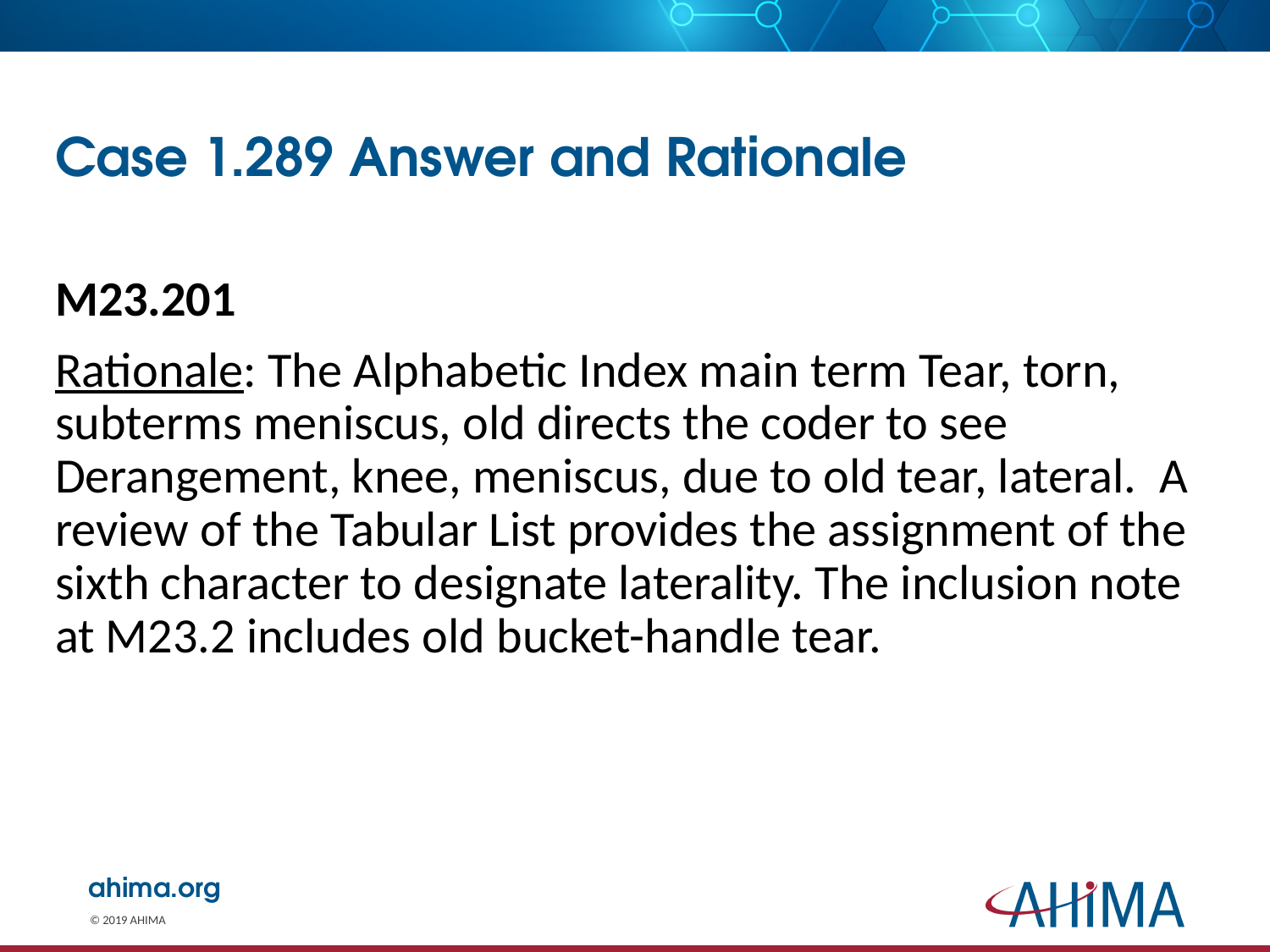

# Case 1.289 Answer and Rationale

M23.201
Rationale: The Alphabetic Index main term Tear, torn, subterms meniscus, old directs the coder to see Derangement, knee, meniscus, due to old tear, lateral.  A review of the Tabular List provides the assignment of the sixth character to designate laterality. The inclusion note at M23.2 includes old bucket-handle tear.